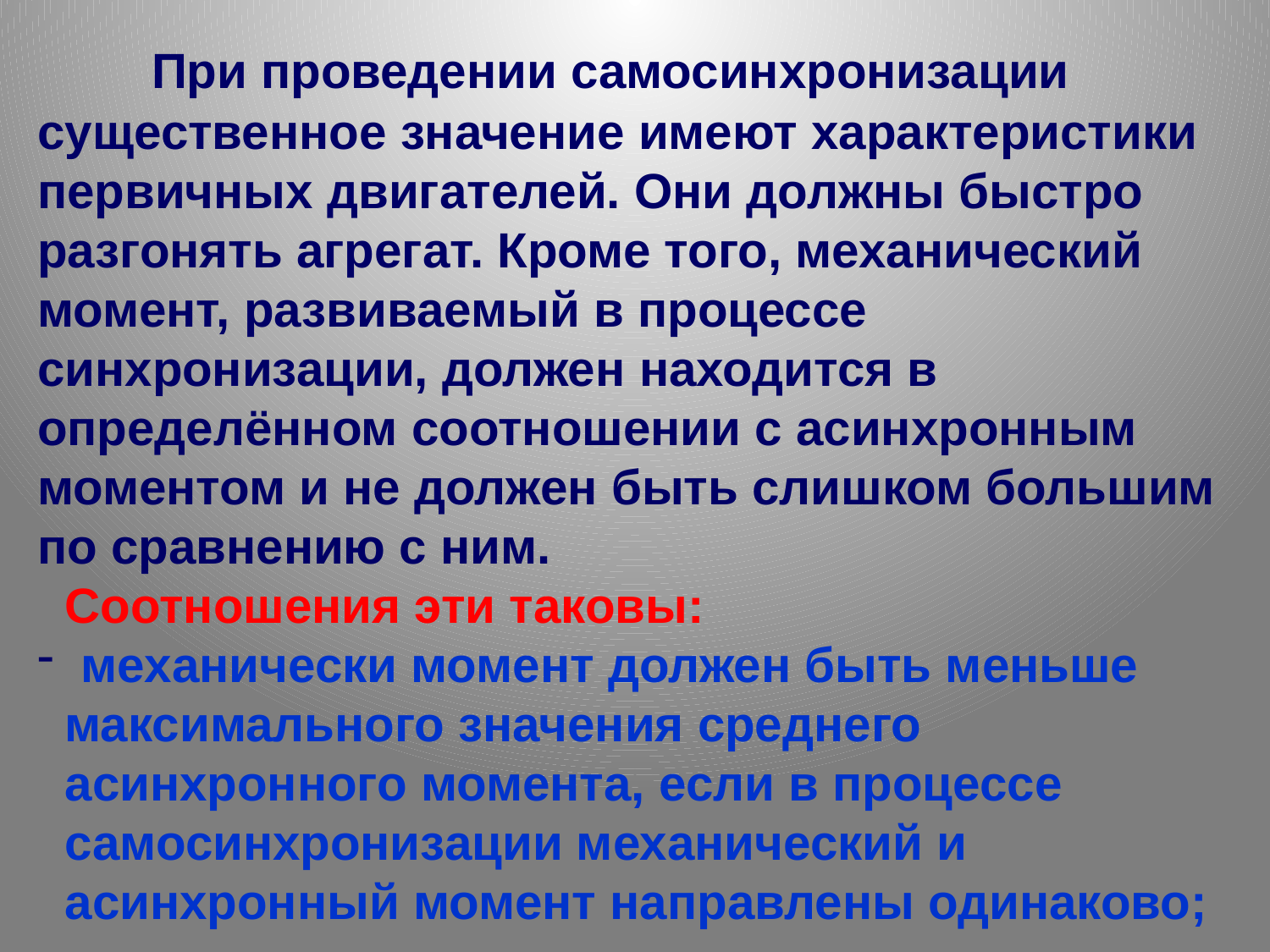

При проведении самосинхронизации существенное значение имеют характеристики первичных двигателей. Они должны быстро разгонять агрегат. Кроме того, механический момент, развиваемый в процессе синхронизации, должен находится в определённом соотношении с асинхронным моментом и не должен быть слишком большим по сравнению с ним.
  Соотношения эти таковы:
 механически момент должен быть меньше
  максимального значения среднего
  асинхронного момента, если в процессе
  самосинхронизации механический и
  асинхронный момент направлены одинаково;